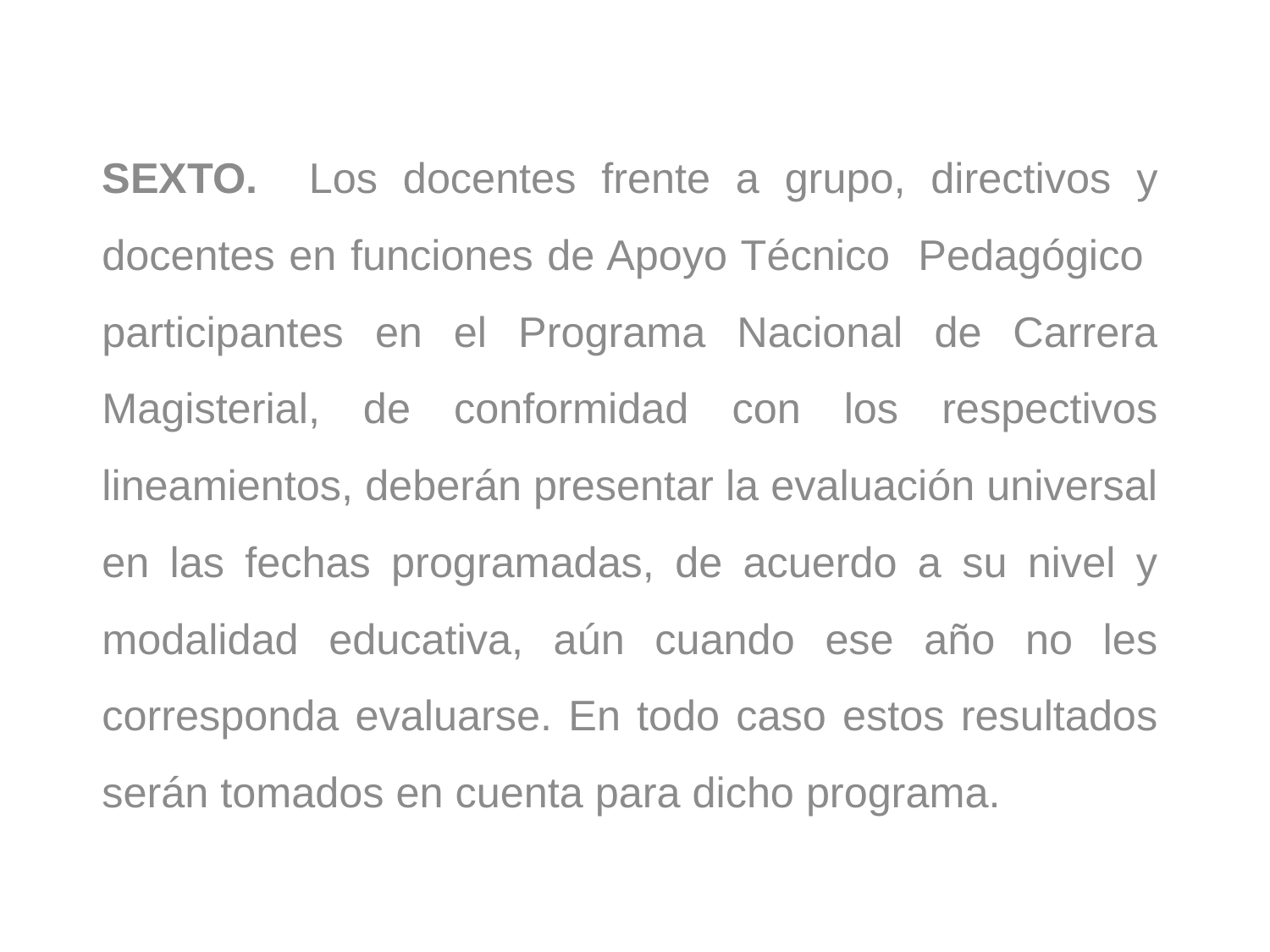

SEXTO.  Los docentes frente a grupo, directivos y docentes en funciones de Apoyo Técnico  Pedagógico  participantes en el Programa Nacional de Carrera Magisterial, de conformidad con los respectivos lineamientos, deberán presentar la evaluación universal en las fechas programadas, de acuerdo a su nivel y modalidad educativa, aún cuando ese año no les corresponda evaluarse. En todo caso estos resultados serán tomados en cuenta para dicho programa.